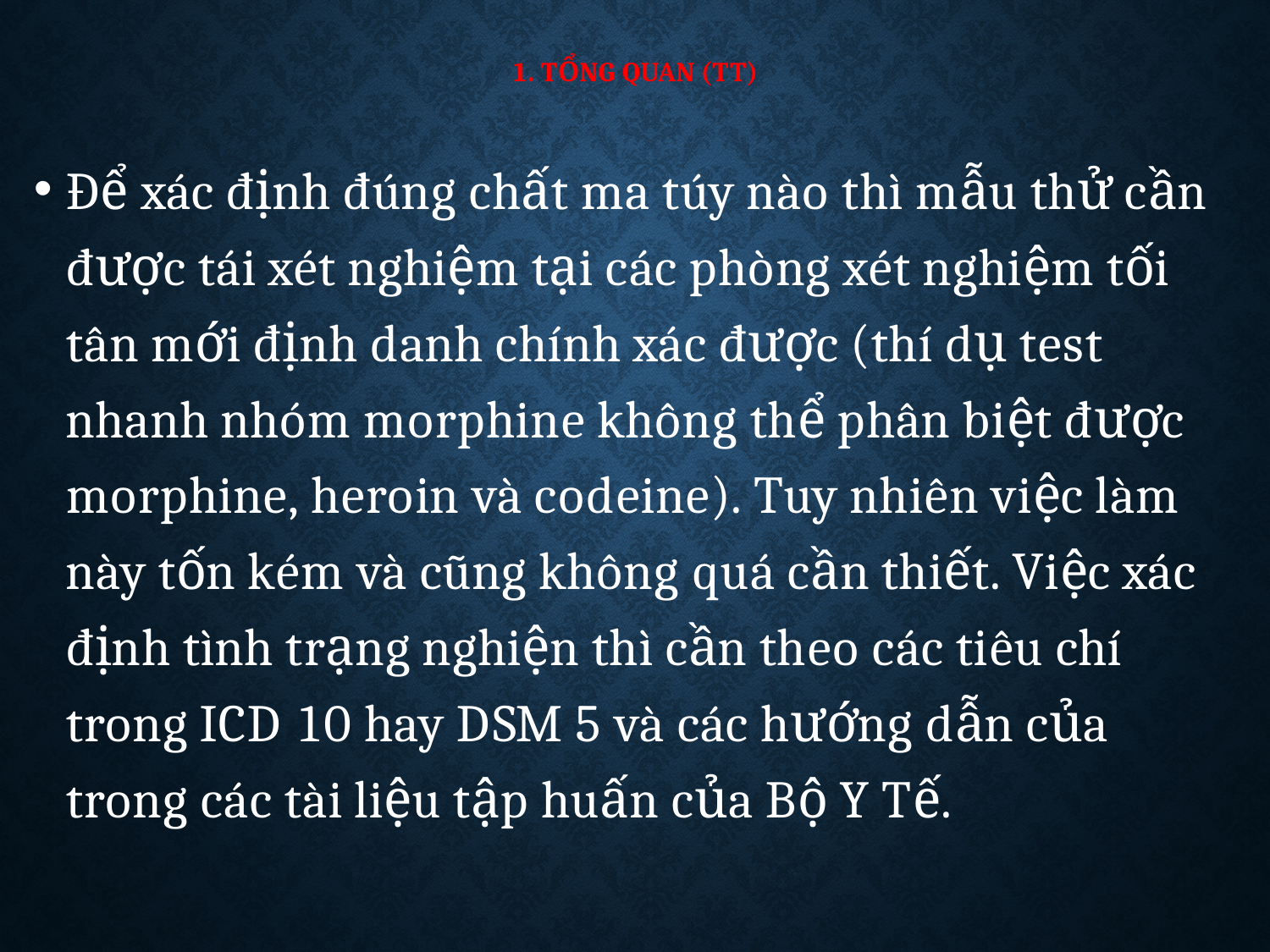

# 1. Tổng quan (tt)
Để xác định đúng chất ma túy nào thì mẫu thử cần được tái xét nghiệm tại các phòng xét nghiệm tối tân mới định danh chính xác được (thí dụ test nhanh nhóm morphine không thể phân biệt được morphine, heroin và codeine). Tuy nhiên việc làm này tốn kém và cũng không quá cần thiết. Việc xác định tình trạng nghiện thì cần theo các tiêu chí trong ICD 10 hay DSM 5 và các hướng dẫn của trong các tài liệu tập huấn của Bộ Y Tế.